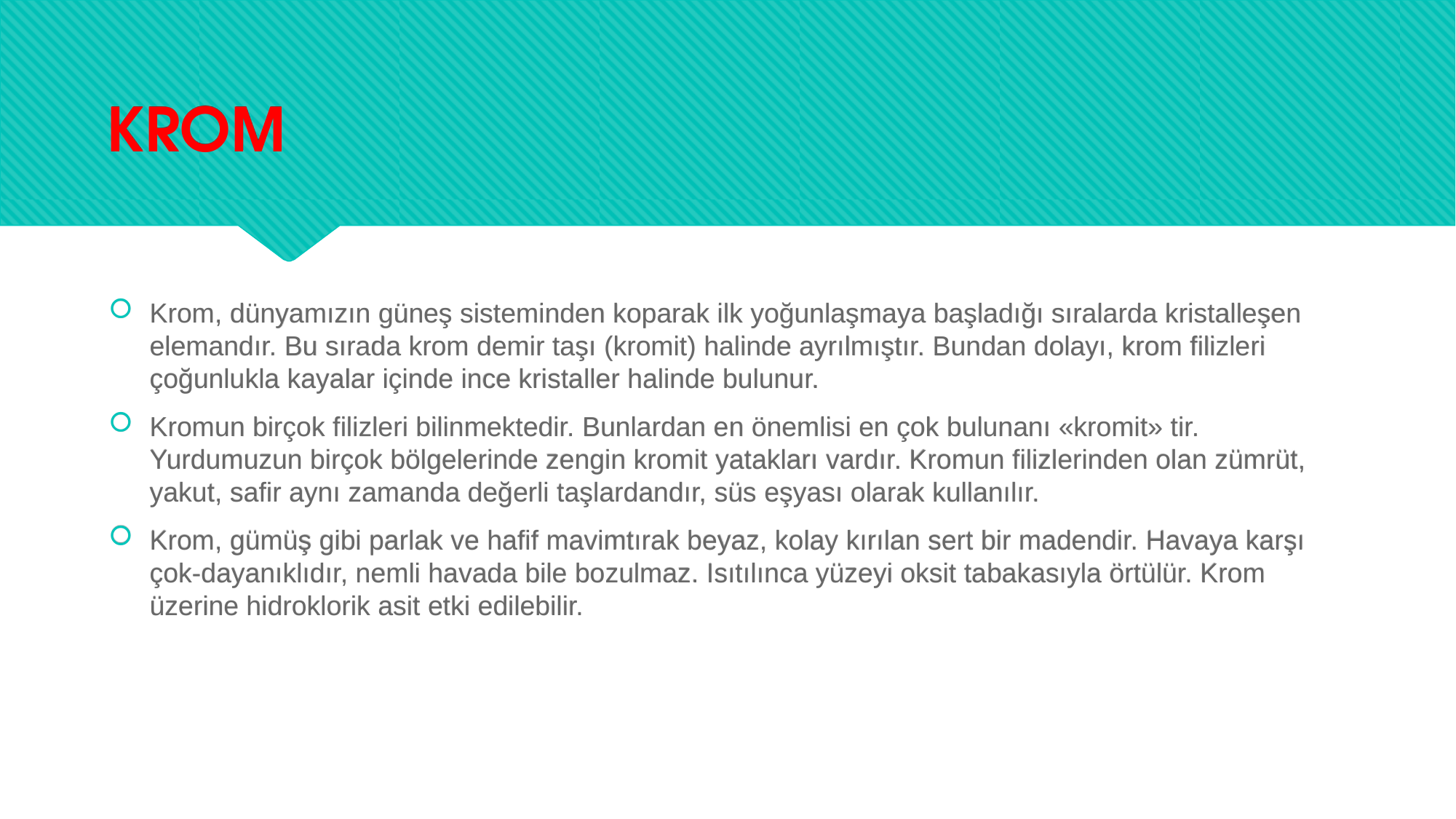

# KROM
Krom, dünyamızın güneş sisteminden koparak ilk yoğunlaşmaya başladığı sıralarda kristalleşen elemandır. Bu sırada krom demir taşı (kromit) halinde ayrılmıştır. Bundan dolayı, krom filizleri çoğunlukla kayalar içinde ince kristaller halinde bulunur.
Kromun birçok filizleri bilinmektedir. Bunlardan en önemlisi en çok bulunanı «kromit» tir. Yurdumuzun birçok bölgelerinde zengin kromit yatakları vardır. Kromun filizlerinden olan zümrüt, yakut, safir aynı zamanda değerli taşlardandır, süs eşyası olarak kullanılır.
Krom, gümüş gibi parlak ve hafif mavimtırak beyaz, kolay kırılan sert bir madendir. Havaya karşı çok-dayanıklıdır, nemli havada bile bozulmaz. Isıtılınca yüzeyi oksit tabakasıyla örtülür. Krom üzerine hidroklorik asit etki edilebilir.